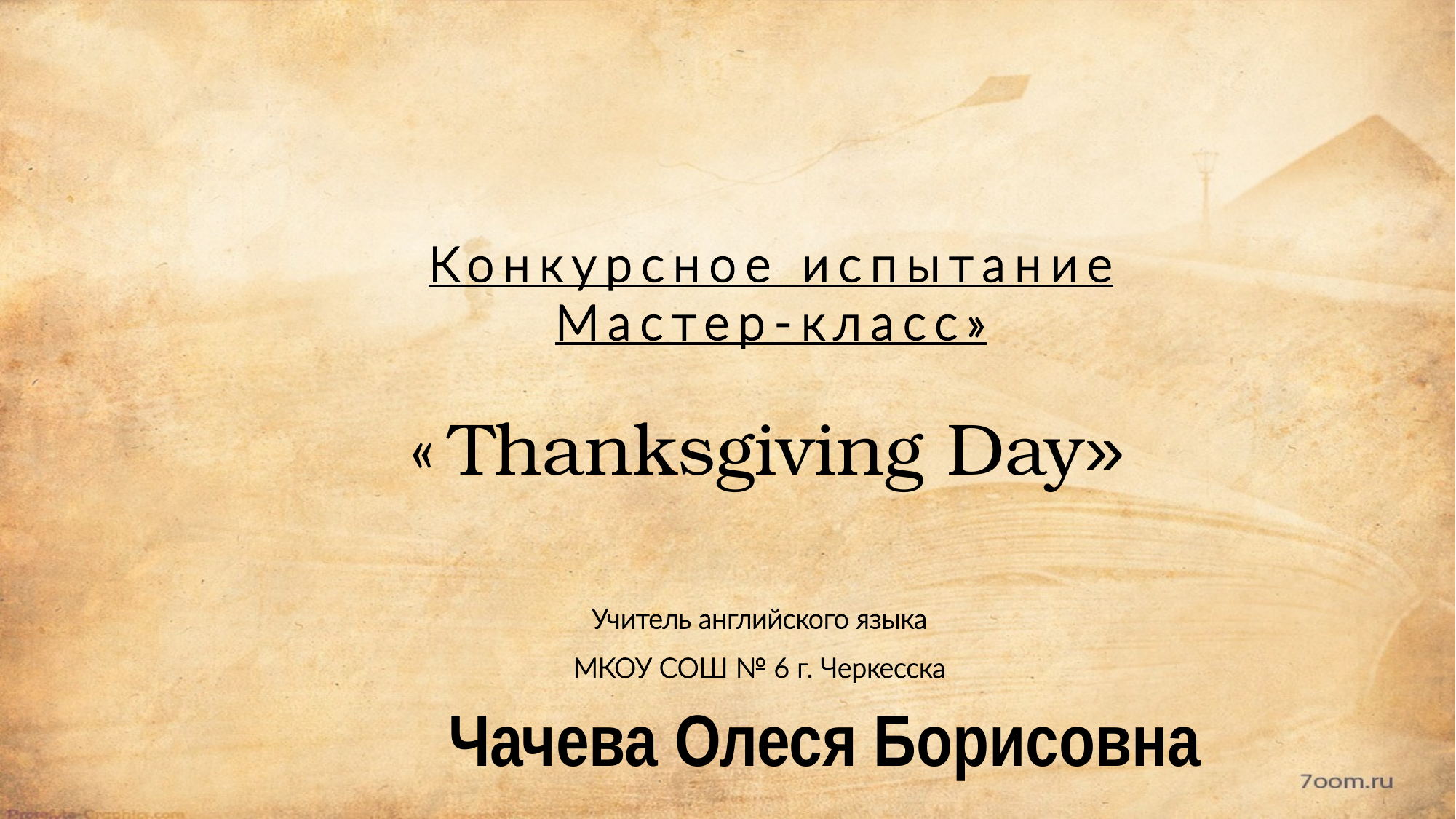

#

Конкурсное испытание
Мастер-класс»
«Thanksgiving Day»
Учитель английского языка
МКОУ СОШ № 6 г. Черкесска
        Чачева Олеся Борисовна